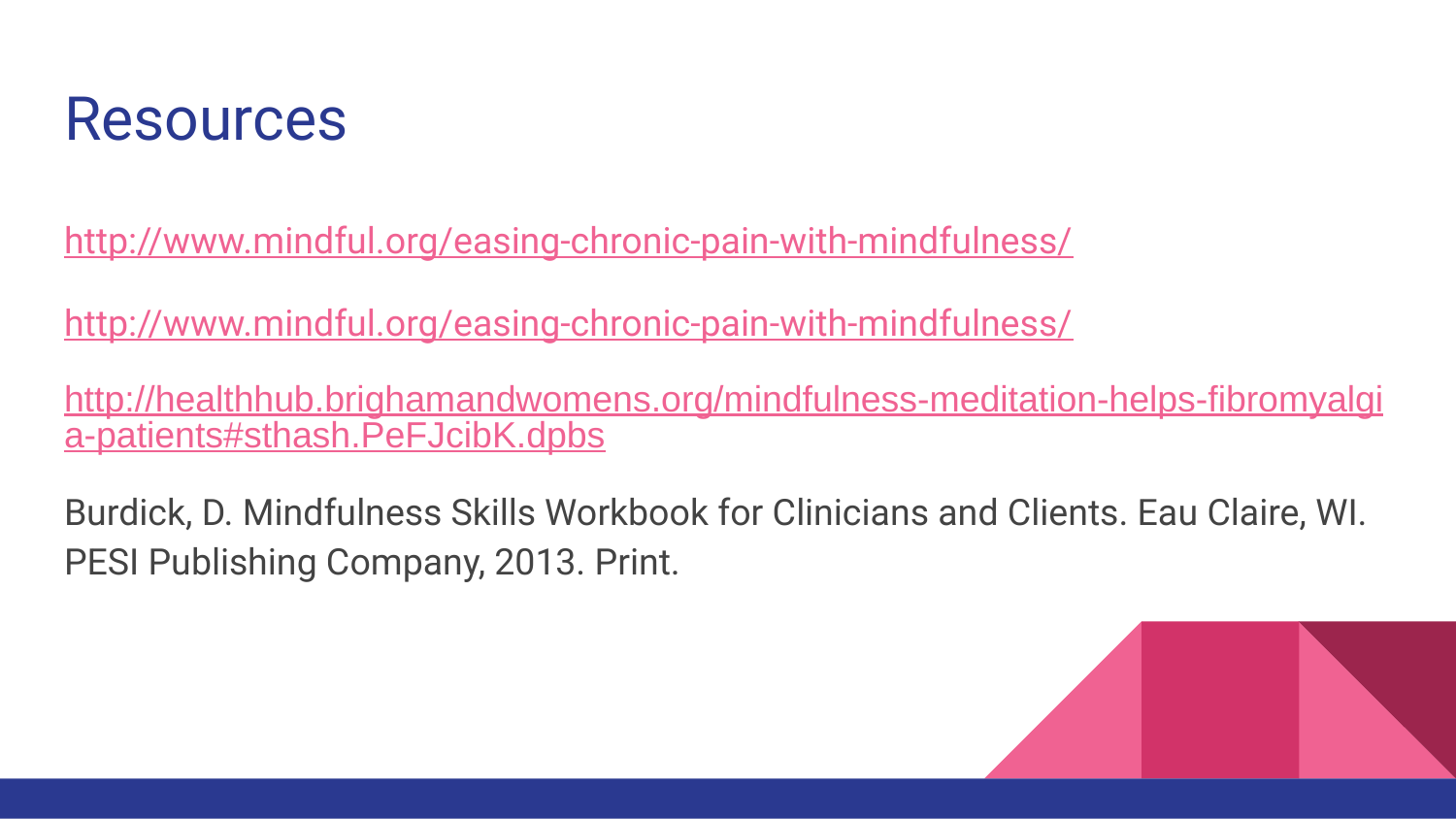

# Resources
http://www.mindful.org/easing-chronic-pain-with-mindfulness/
http://www.mindful.org/easing-chronic-pain-with-mindfulness/
http://healthhub.brighamandwomens.org/mindfulness-meditation-helps-fibromyalgia-patients#sthash.PeFJcibK.dpbs

Burdick, D. Mindfulness Skills Workbook for Clinicians and Clients. Eau Claire, WI. PESI Publishing Company, 2013. Print.